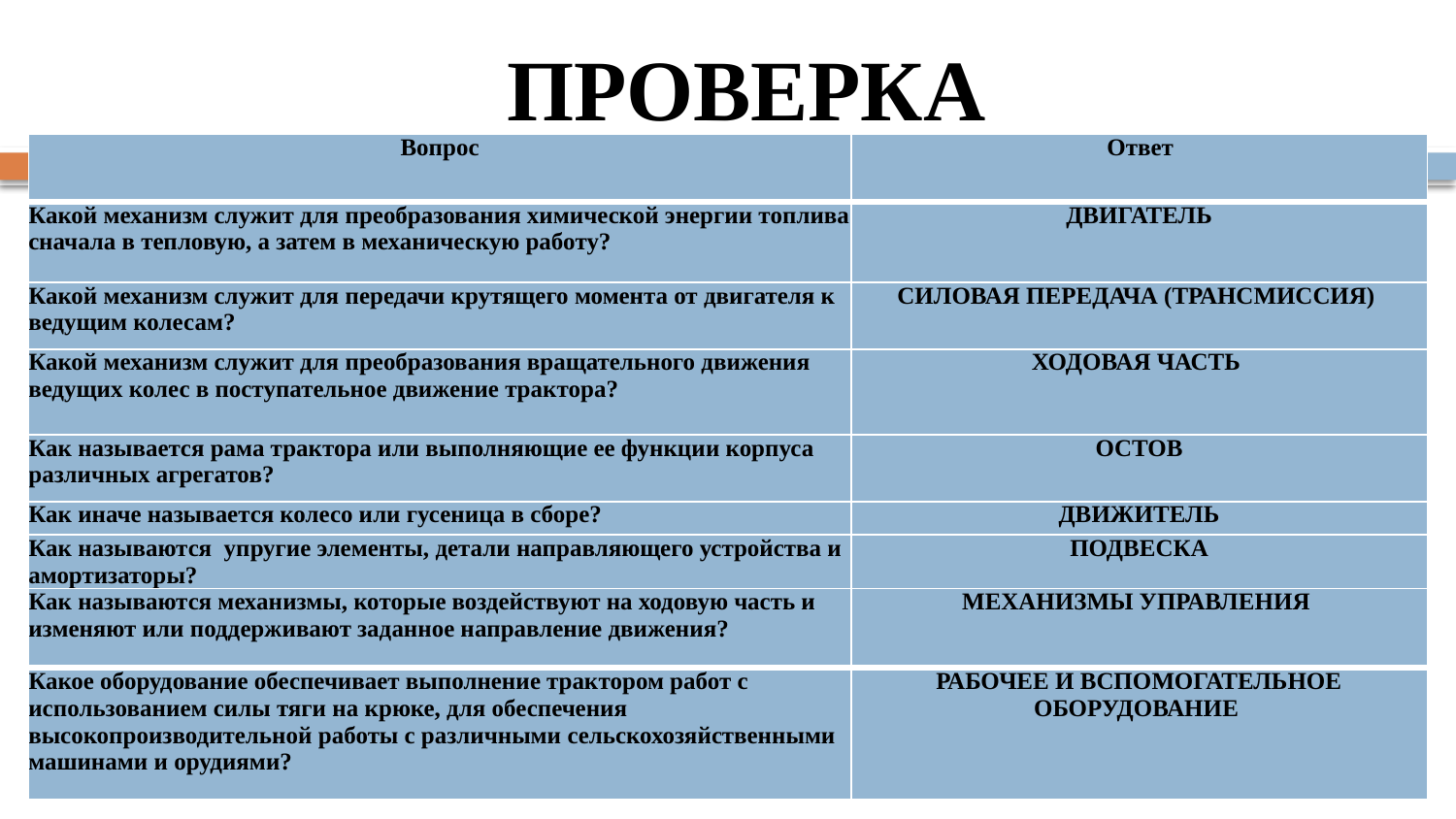

# ПРОВЕРКА
| Вопрос | Ответ |
| --- | --- |
| Какой механизм служит для преобразования химической энергии топлива сначала в тепловую, а затем в механическую работу? | ДВИГАТЕЛЬ |
| Какой механизм служит для передачи крутящего момента от двигателя к ведущим колесам? | СИЛОВАЯ ПЕРЕДАЧА (ТРАНСМИССИЯ) |
| Какой механизм служит для преобразования вращательного движения ведущих колес в поступательное движение трактора? | ХОДОВАЯ ЧАСТЬ |
| Как называется рама трактора или выполняющие ее функции корпуса различных агрегатов? | ОСТОВ |
| Как иначе называется колесо или гусеница в сборе? | ДВИЖИТЕЛЬ |
| Как называются упругие элементы, детали направляющего устройства и амортизаторы? | ПОДВЕСКА |
| Как называются механизмы, которые воздействуют на ходовую часть и изменяют или поддерживают заданное направление движения? | МЕХАНИЗМЫ УПРАВЛЕНИЯ |
| Какое оборудование обеспечивает выполнение трактором работ с использованием силы тяги на крюке, для обеспечения высокопроизводительной работы с различными сельскохозяйственными машинами и орудиями? | РАБОЧЕЕ И ВСПОМОГАТЕЛЬНОЕ ОБОРУДОВАНИЕ |